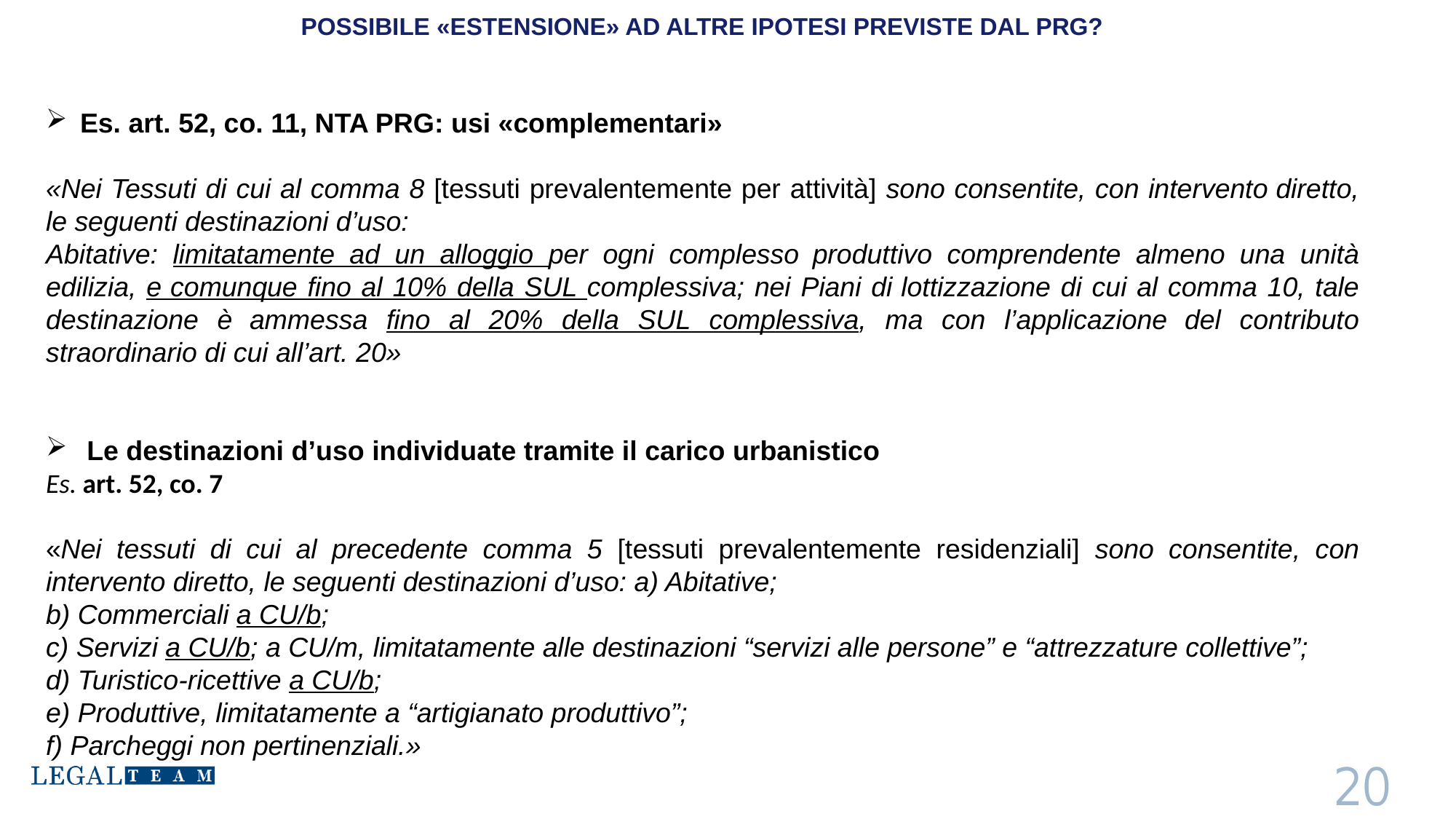

POSSIBILE «ESTENSIONE» AD ALTRE IPOTESI PREVISTE DAL PRG?

Es. art. 52, co. 11, NTA PRG: usi «complementari»

«Nei Tessuti di cui al comma 8 [tessuti prevalentemente per attività] sono consentite, con intervento diretto, le seguenti destinazioni d’uso:
Abitative: limitatamente ad un alloggio per ogni complesso produttivo comprendente almeno una unità edilizia, e comunque fino al 10% della SUL complessiva; nei Piani di lottizzazione di cui al comma 10, tale destinazione è ammessa fino al 20% della SUL complessiva, ma con l’applicazione del contributo straordinario di cui all’art. 20»

Le destinazioni d’uso individuate tramite il carico urbanistico
Es. art. 52, co. 7

«Nei tessuti di cui al precedente comma 5 [tessuti prevalentemente residenziali] sono consentite, con intervento diretto, le seguenti destinazioni d’uso: a) Abitative;
b) Commerciali a CU/b;
c) Servizi a CU/b; a CU/m, limitatamente alle destinazioni “servizi alle persone” e “attrezzature collettive”;
d) Turistico-ricettive a CU/b;
e) Produttive, limitatamente a “artigianato produttivo”;
f) Parcheggi non pertinenziali.»

20